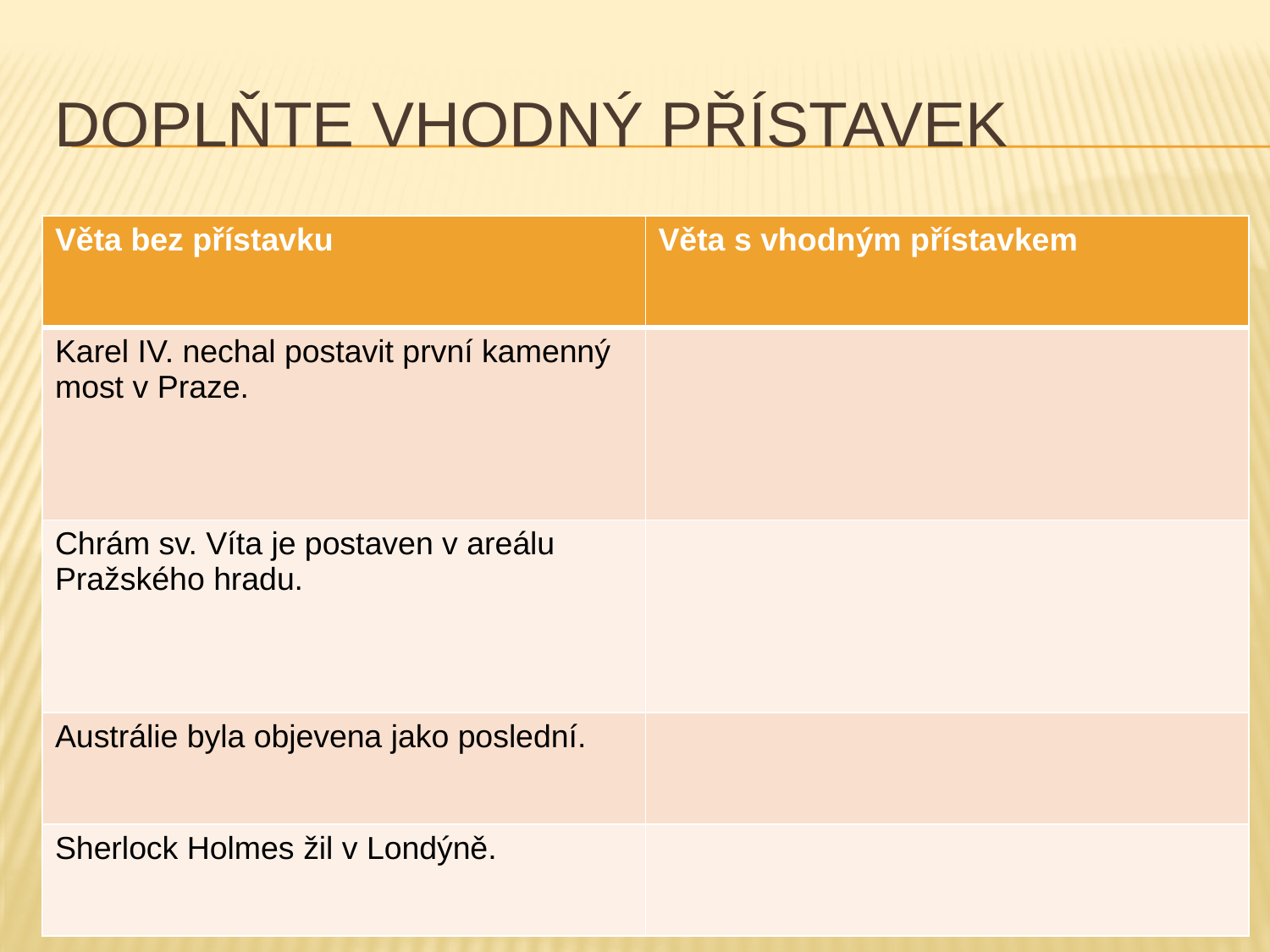

# Doplňte vhodný přístavek
| Věta bez přístavku | Věta s vhodným přístavkem |
| --- | --- |
| Karel IV. nechal postavit první kamenný most v Praze. |  |
| Chrám sv. Víta je postaven v areálu Pražského hradu. |  |
| Austrálie byla objevena jako poslední. |  |
| Sherlock Holmes žil v Londýně. |  |